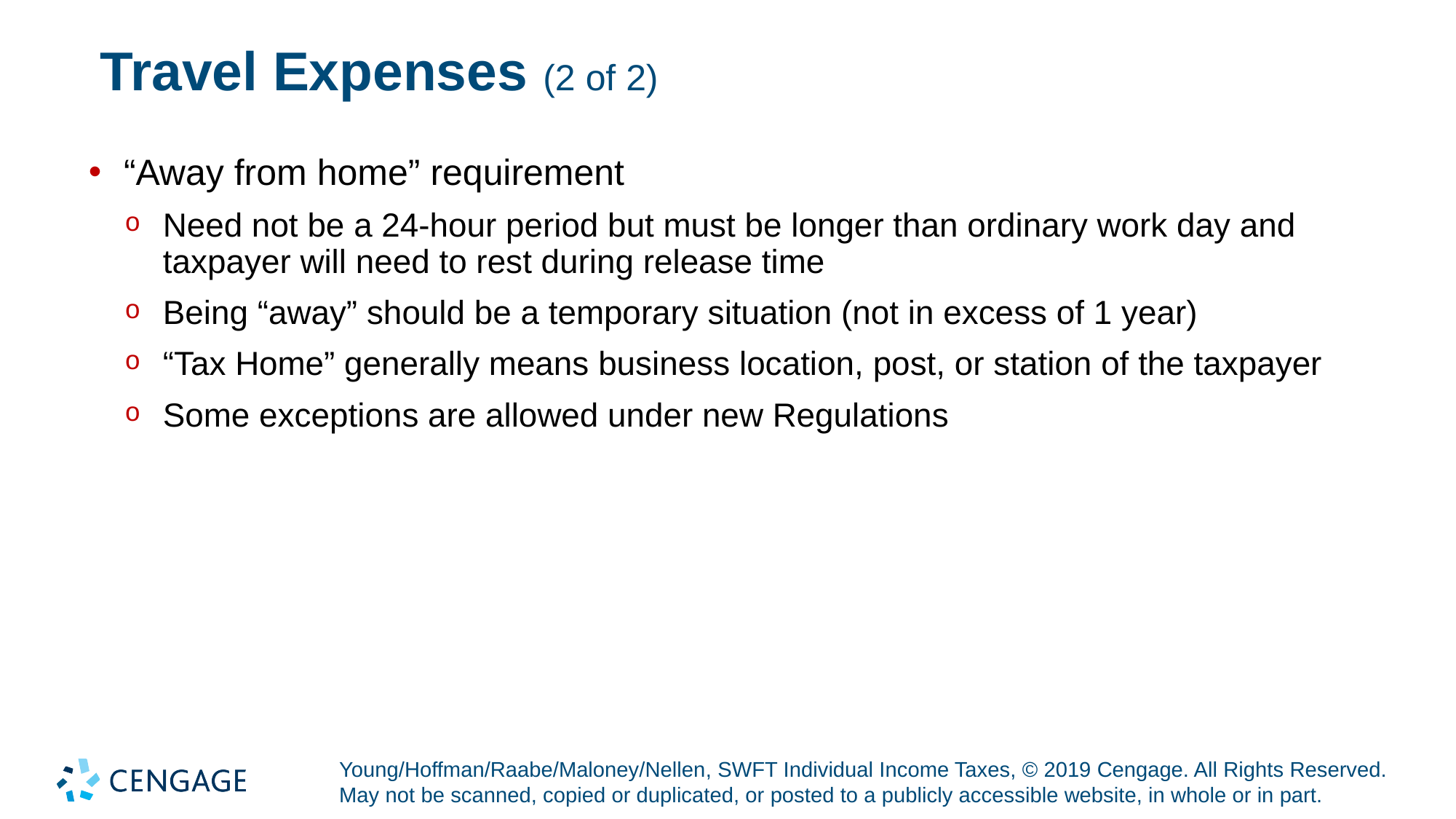

# Travel Expenses (2 of 2)
“Away from home” requirement
Need not be a 24-hour period but must be longer than ordinary work day and taxpayer will need to rest during release time
Being “away” should be a temporary situation (not in excess of 1 year)
“Tax Home” generally means business location, post, or station of the taxpayer
Some exceptions are allowed under new Regulations